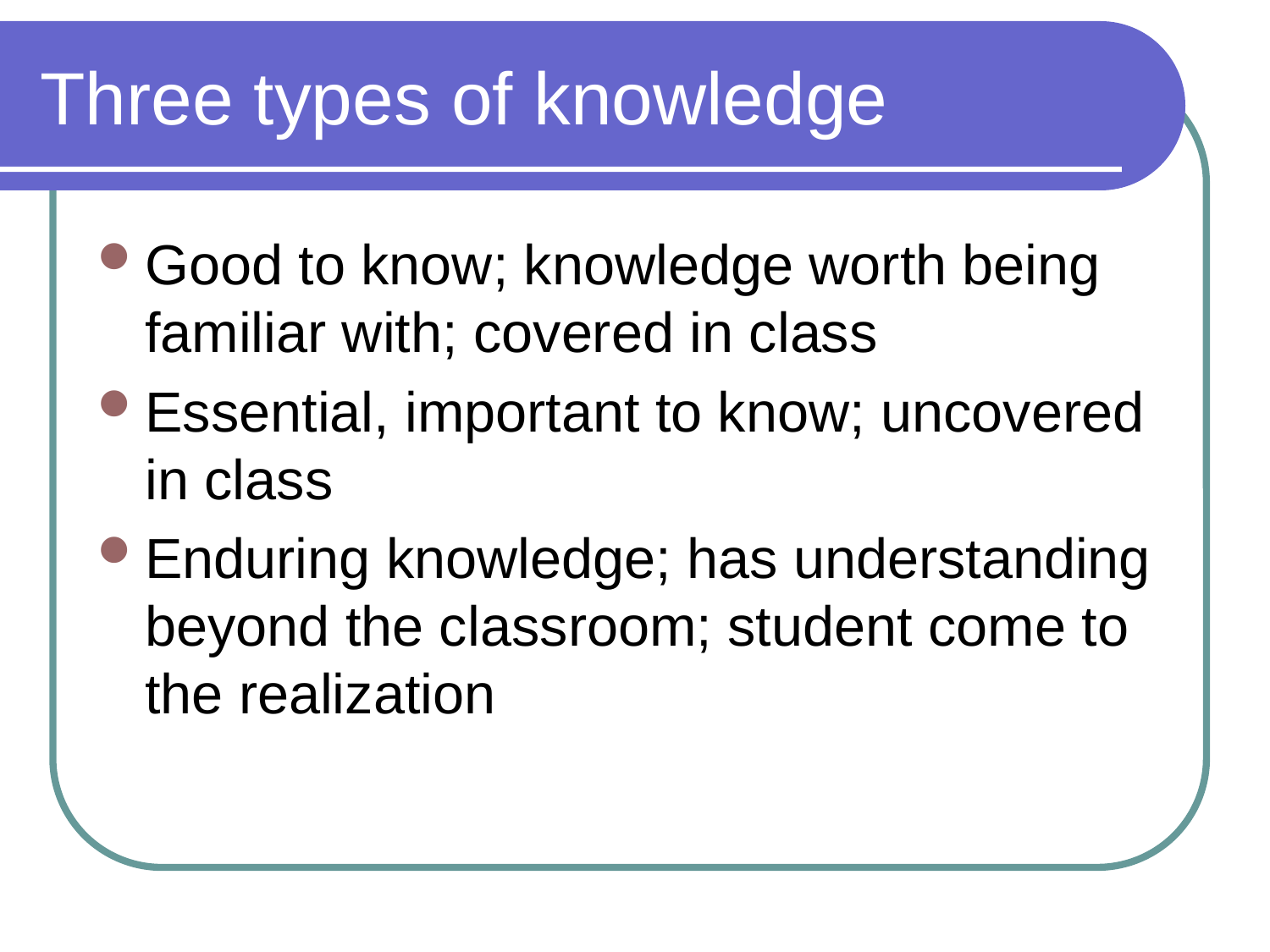

# Three types of knowledge
Good to know; knowledge worth being familiar with; covered in class
Essential, important to know; uncovered in class
Enduring knowledge; has understanding beyond the classroom; student come to the realization